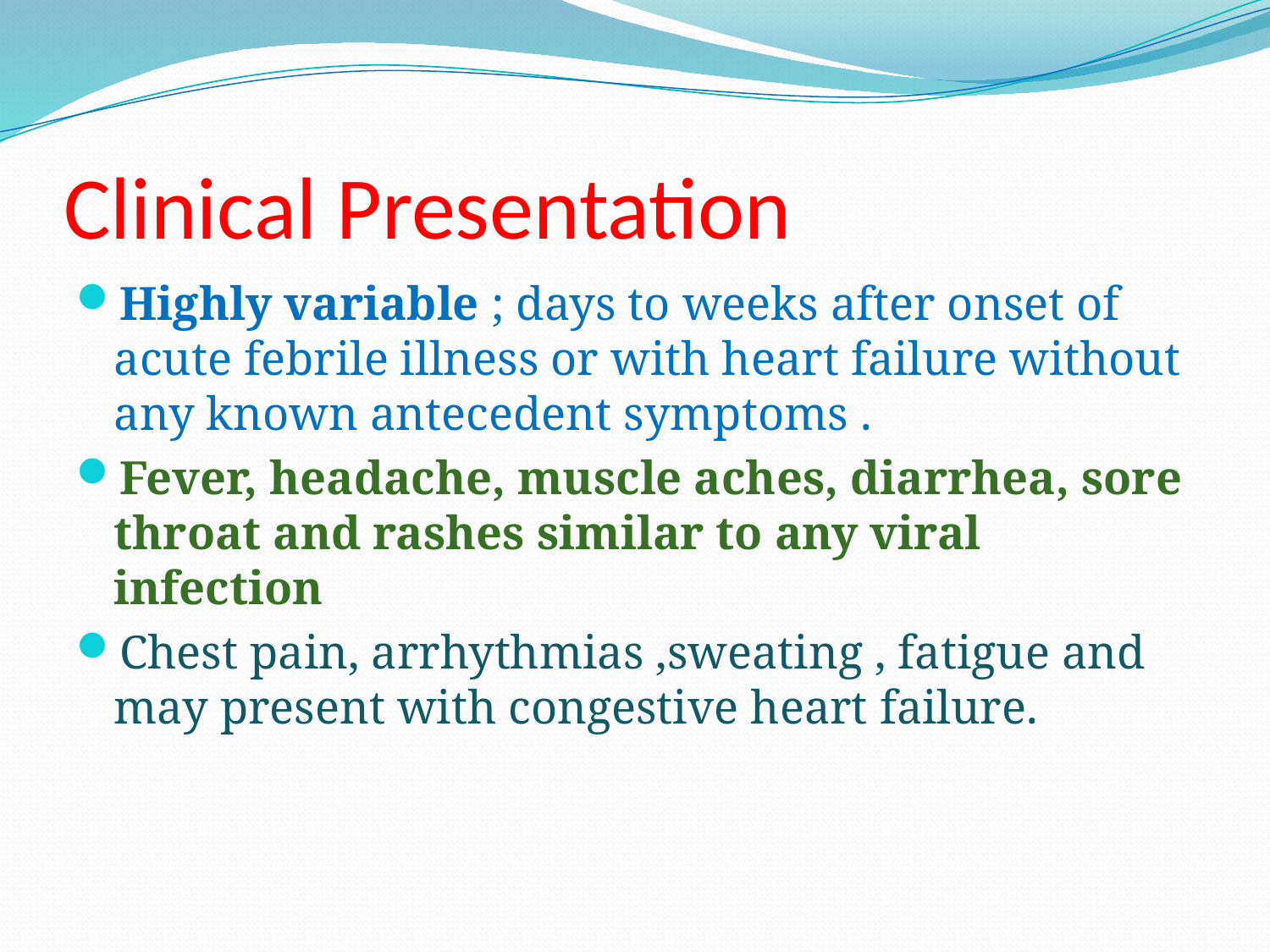

# Clinical Presentation
Highly variable ; days to weeks after onset of acute febrile illness or with heart failure without any known antecedent symptoms .
Fever, headache, muscle aches, diarrhea, sore throat and rashes similar to any viral infection
Chest pain, arrhythmias ,sweating , fatigue and may present with congestive heart failure.